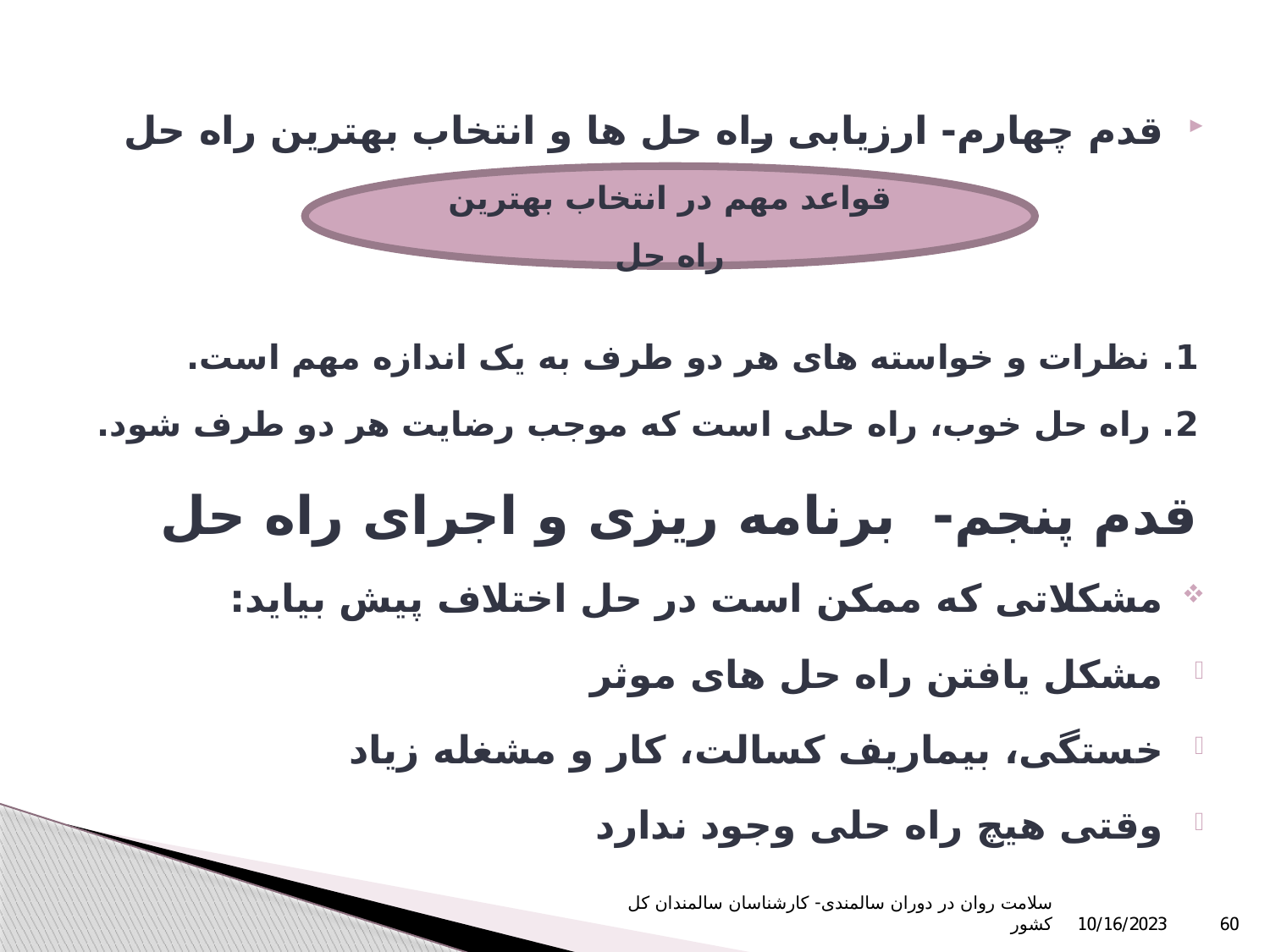

قدم چهارم- ارزیابی راه حل ها و انتخاب بهترین راه حل

1. نظرات و خواسته های هر دو طرف به یک اندازه مهم است.
2. راه حل خوب، راه حلی است که موجب رضایت هر دو طرف شود.
قدم پنجم-  برنامه ریزی و اجرای راه حل
مشکلاتی که ممکن است در حل اختلاف پیش بیاید:
مشکل یافتن راه حل های موثر
خستگی، بیماریف کسالت، کار و مشغله زیاد
وقتی هیچ راه حلی وجود ندارد

قواعد مهم در انتخاب بهترین راه حل
سلامت روان در دوران سالمندی- کارشناسان سالمندان کل کشور
10/16/2023
60